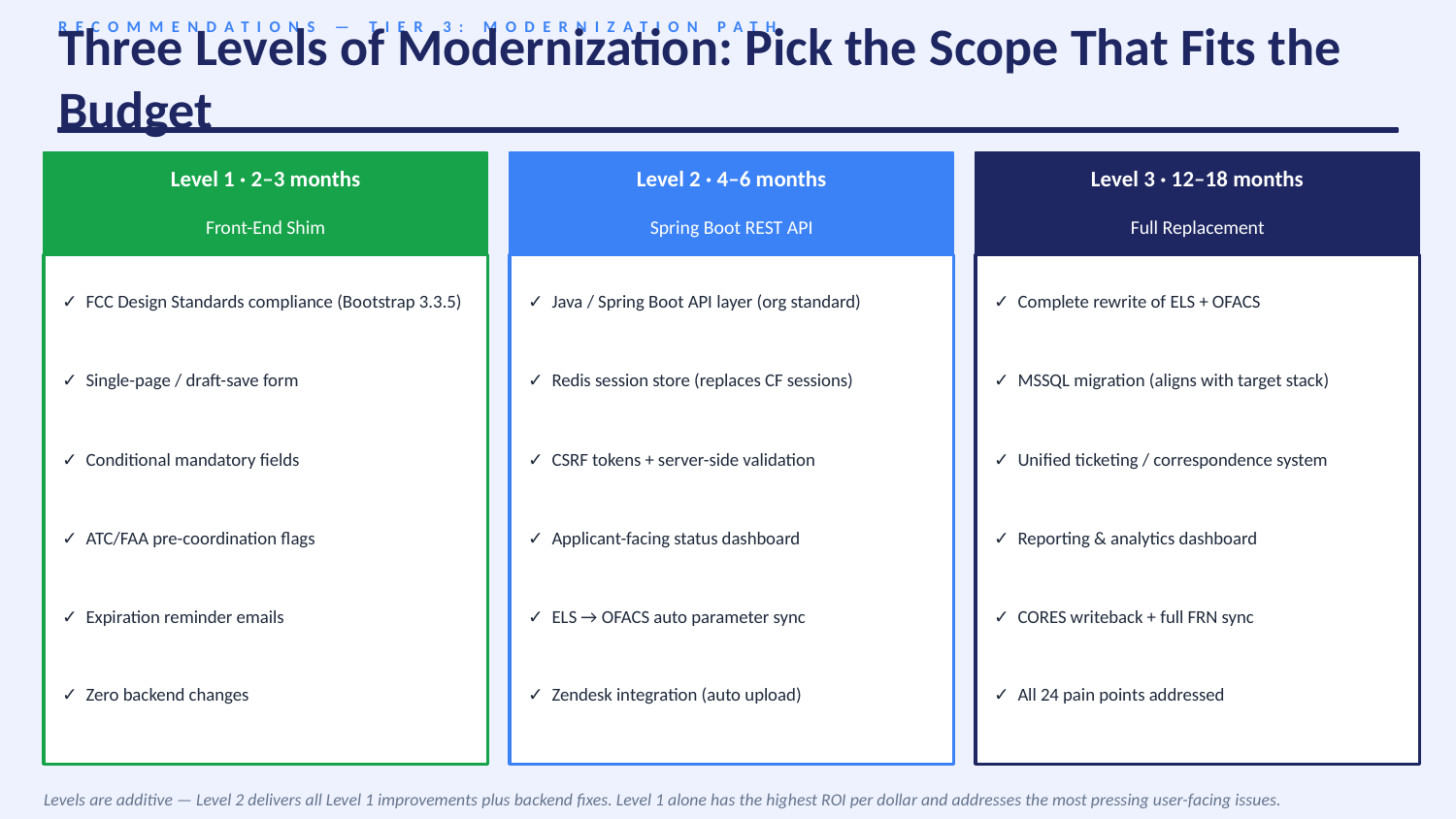

RECOMMENDATIONS — TIER 3: MODERNIZATION PATH
Three Levels of Modernization: Pick the Scope That Fits the Budget

Level 1 · 2–3 months

Level 2 · 4–6 months

Level 3 · 12–18 months
Front-End Shim
Spring Boot REST API
Full Replacement

✓  FCC Design Standards compliance (Bootstrap 3.3.5)
✓  Java / Spring Boot API layer (org standard)
✓  Complete rewrite of ELS + OFACS
✓  Single-page / draft-save form
✓  Redis session store (replaces CF sessions)
✓  MSSQL migration (aligns with target stack)
✓  Conditional mandatory fields
✓  CSRF tokens + server-side validation
✓  Unified ticketing / correspondence system
✓  ATC/FAA pre-coordination flags
✓  Applicant-facing status dashboard
✓  Reporting & analytics dashboard
✓  Expiration reminder emails
✓  ELS → OFACS auto parameter sync
✓  CORES writeback + full FRN sync
✓  Zero backend changes
✓  Zendesk integration (auto upload)
✓  All 24 pain points addressed
Levels are additive — Level 2 delivers all Level 1 improvements plus backend fixes. Level 1 alone has the highest ROI per dollar and addresses the most pressing user-facing issues.